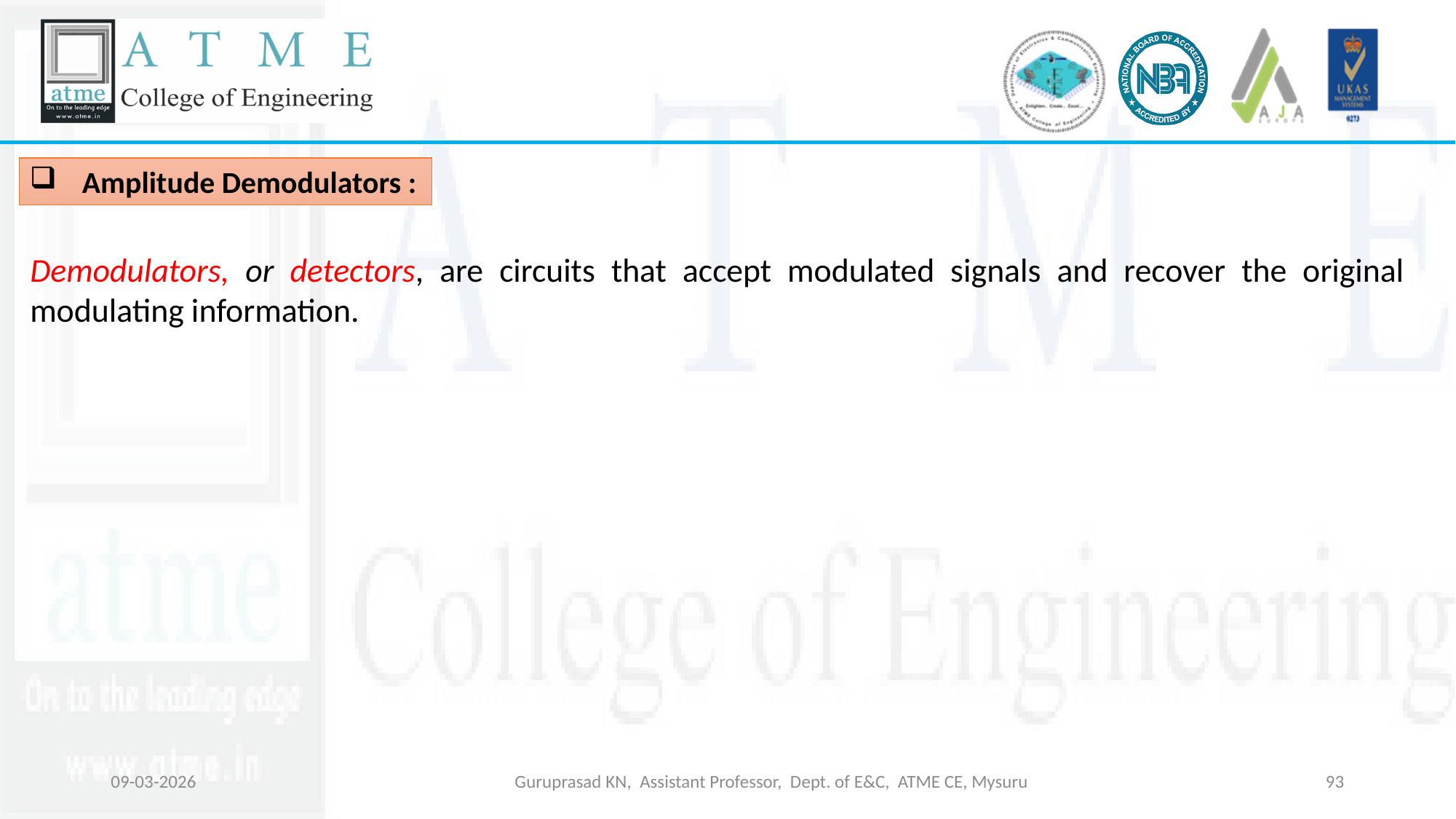

Amplitude Demodulators :
Demodulators, or detectors, are circuits that accept modulated signals and recover the original modulating information.
09-03-2026
Guruprasad KN,  Assistant Professor,  Dept. of E&C,  ATME CE, Mysuru
93